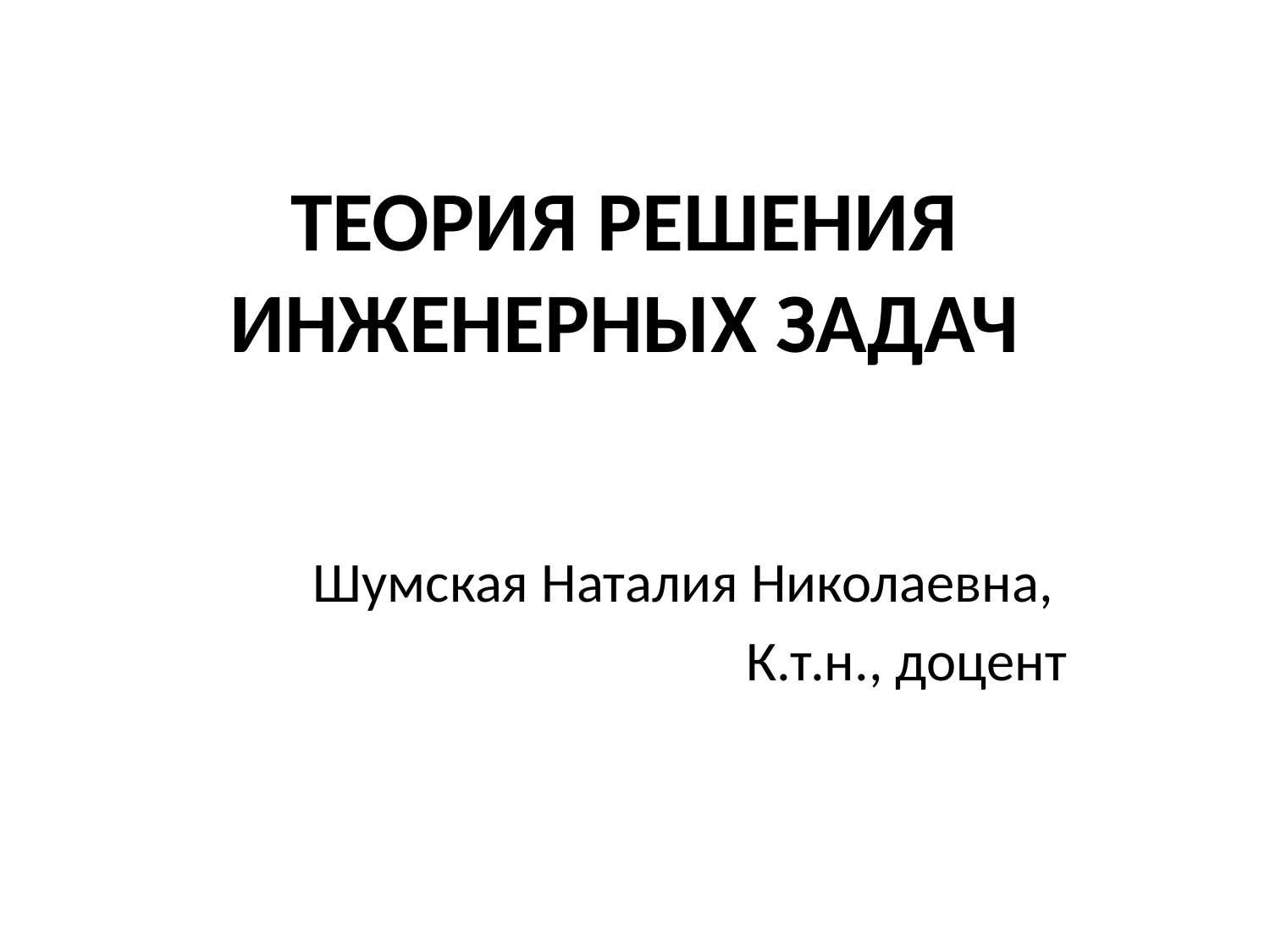

# ТЕОРИЯ РЕШЕНИЯ ИНЖЕНЕРНЫХ ЗАДАЧ
Шумская Наталия Николаевна,
К.т.н., доцент